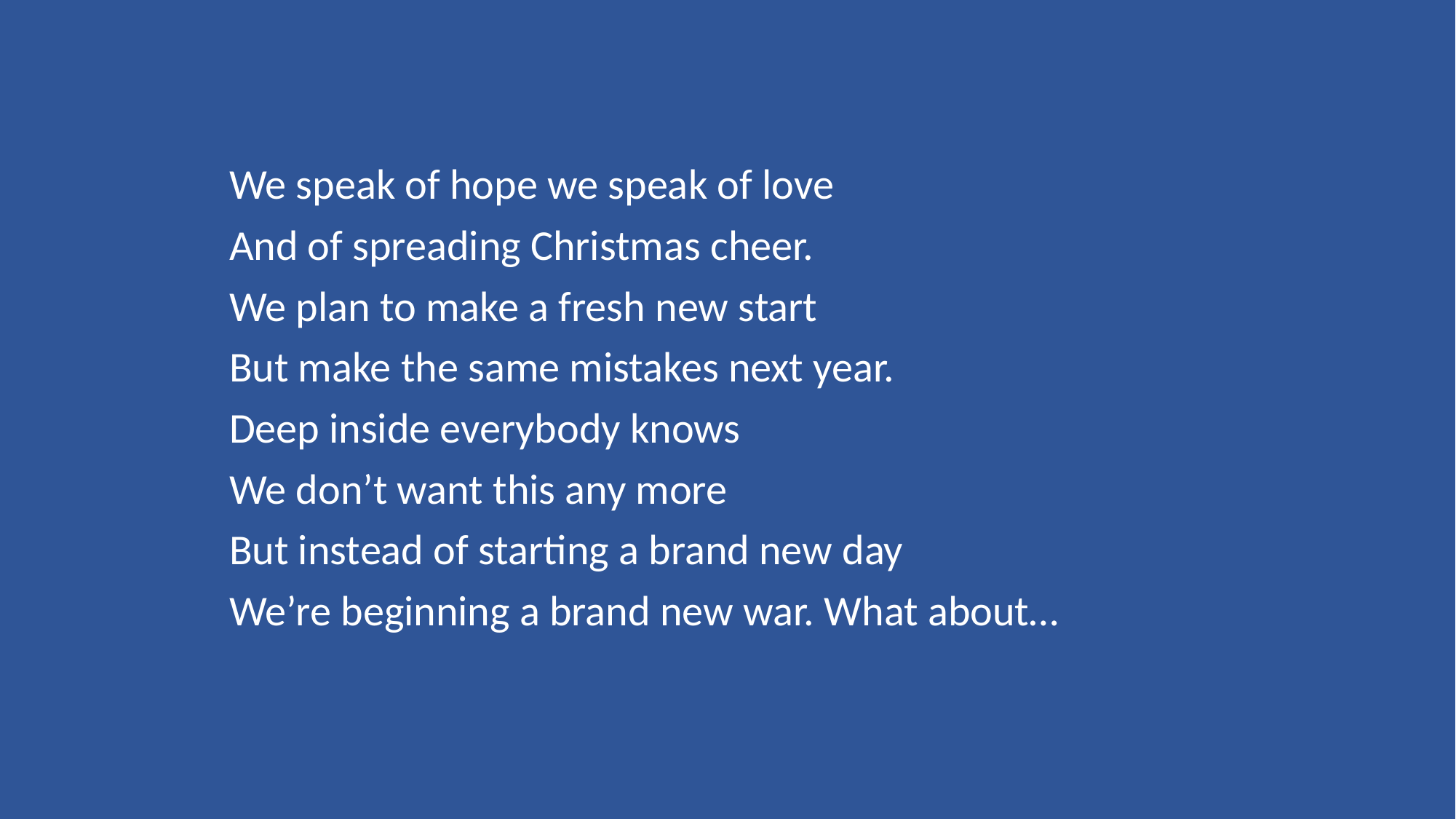

We speak of hope we speak of love
And of spreading Christmas cheer.
We plan to make a fresh new start
But make the same mistakes next year.
Deep inside everybody knows
We don’t want this any more
But instead of starting a brand new day
We’re beginning a brand new war. What about…